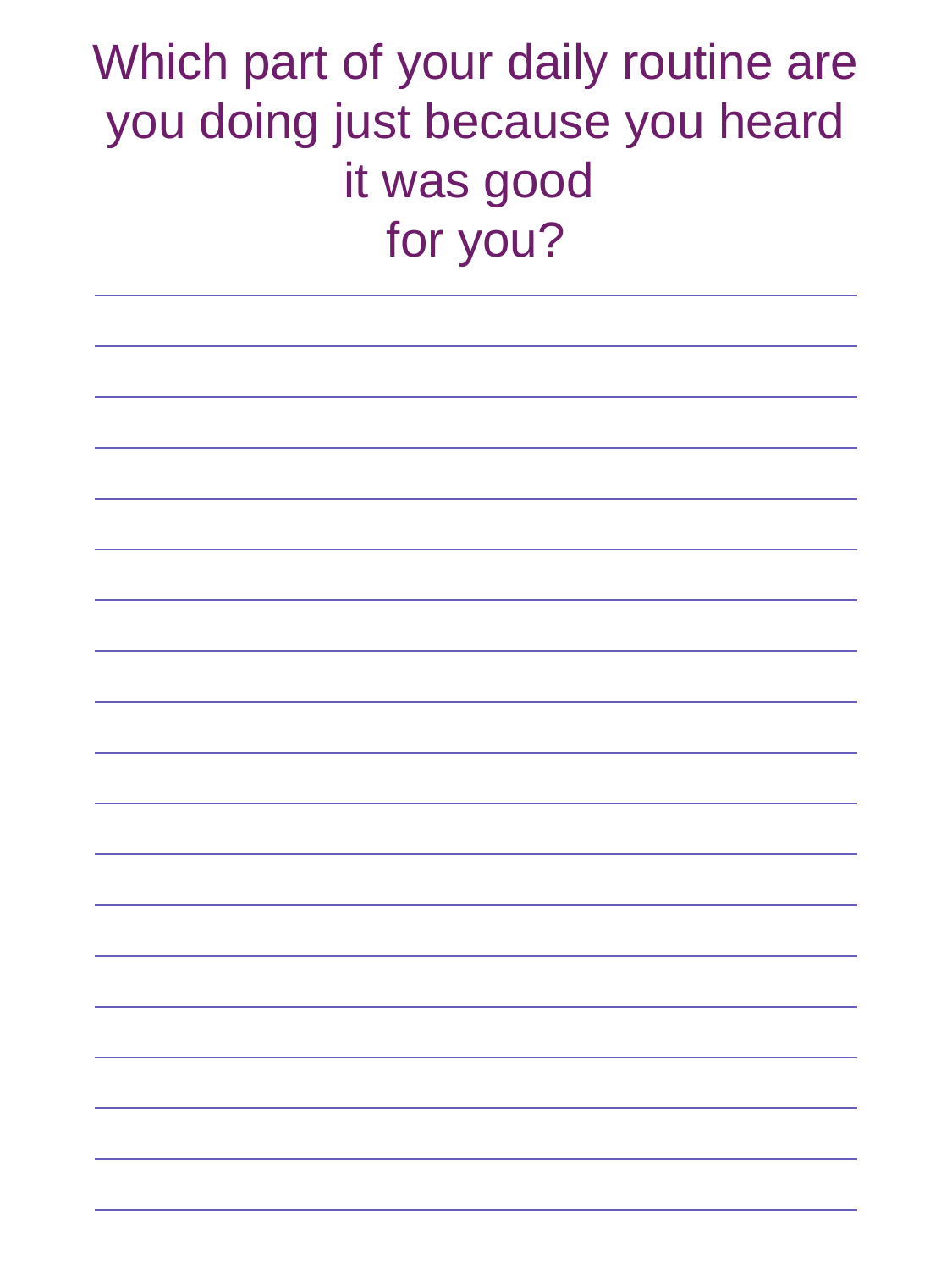

Which part of your daily routine are you doing just because you heard it was good
for you?
|  |
| --- |
|  |
|  |
|  |
|  |
|  |
|  |
|  |
|  |
|  |
|  |
|  |
|  |
|  |
|  |
|  |
|  |
|  |